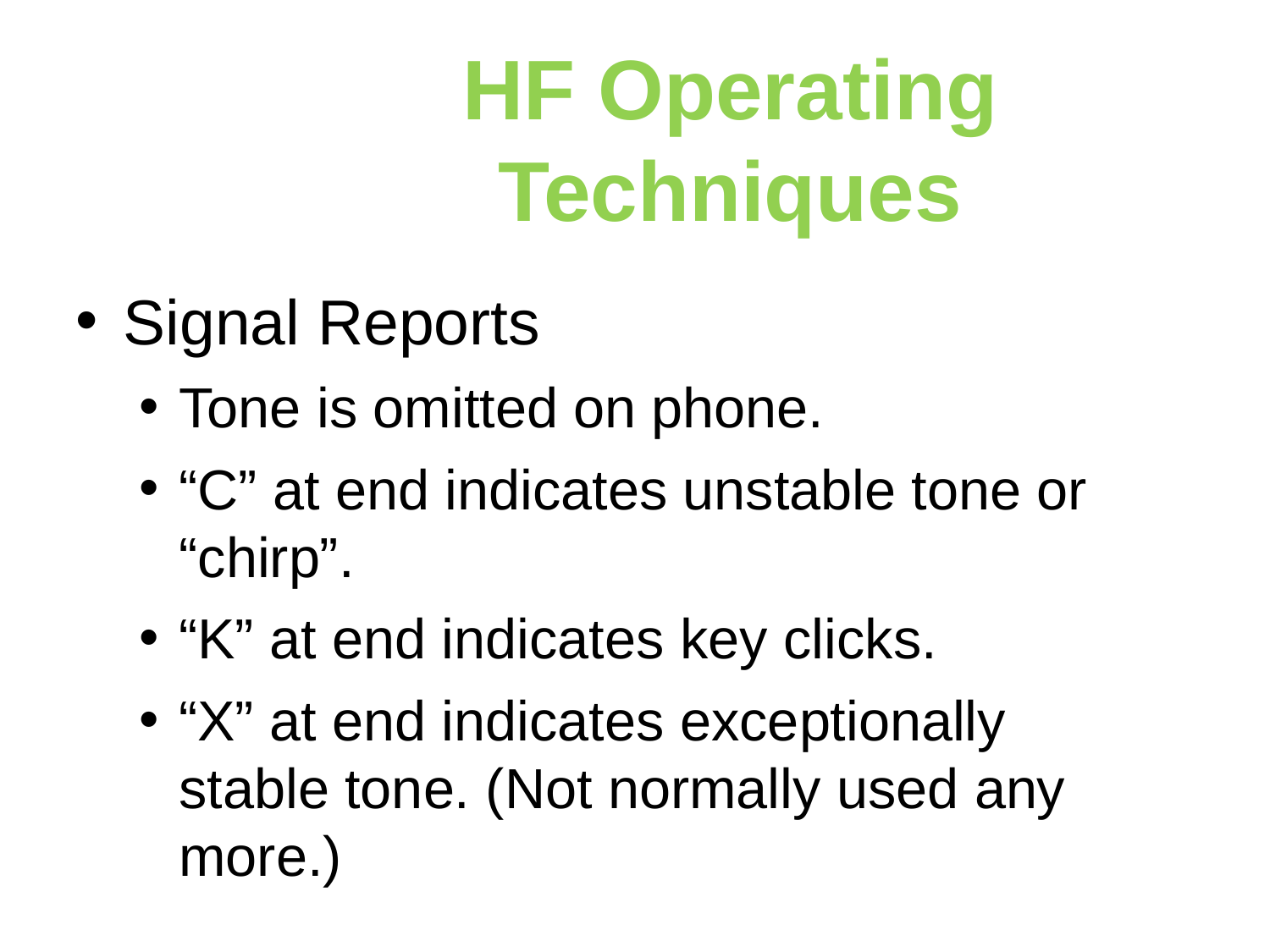

HF Operating Techniques
Signal Reports
Tone is omitted on phone.
“C” at end indicates unstable tone or “chirp”.
“K” at end indicates key clicks.
“X” at end indicates exceptionally stable tone. (Not normally used any more.)